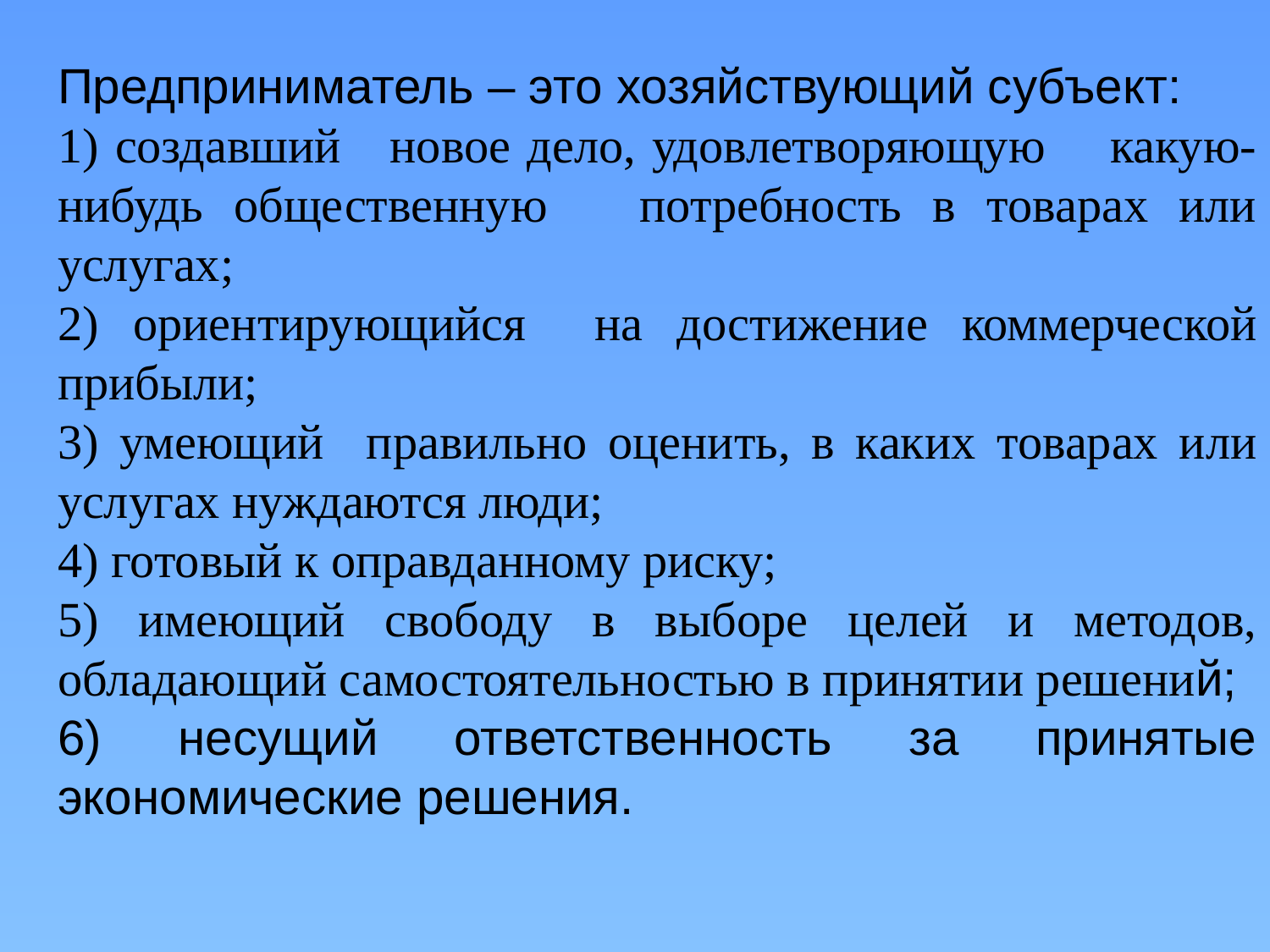

Предприниматель – это хозяйствующий субъект:
1) создавший   новое дело, удовлетворяющую    какую-нибудь общественную   потребность в товарах или услугах;
2) ориентирующийся  на достижение коммерческой прибыли;
3) умеющий  правильно оценить, в каких товарах или услугах нуждаются люди;
4) готовый к оправданному риску;
5) имеющий свободу в выборе целей и методов, обладающий самостоятельностью в принятии решений;
6) несущий ответственность за принятые экономические решения.